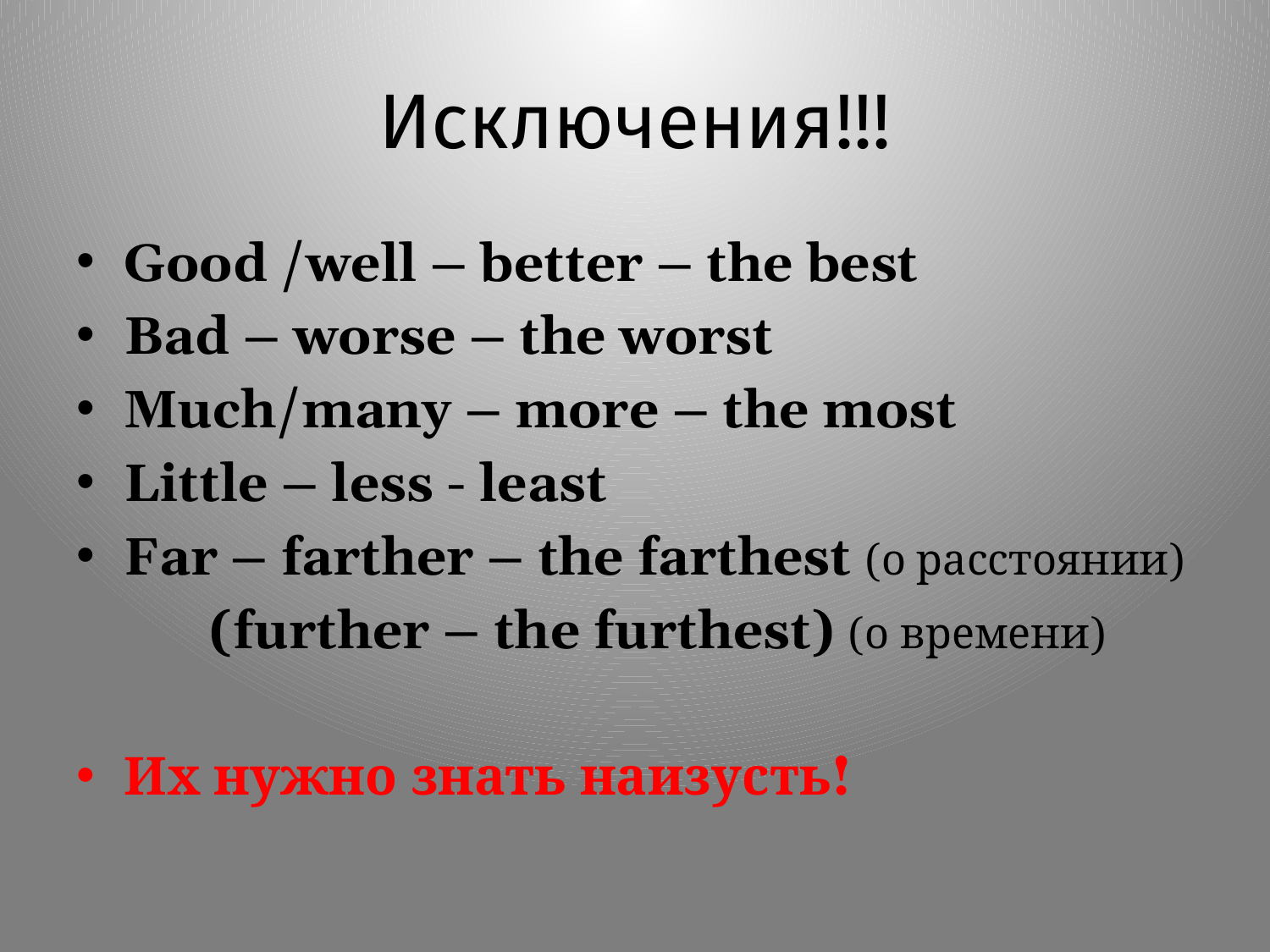

# Исключения!!!
Good /well – better – the best
Bad – worse – the worst
Much/many – more – the most
Little – less - least
Far – farther – the farthest (о расстоянии)
          (further – the furthest) (о времени)

Их нужно знать наизусть!